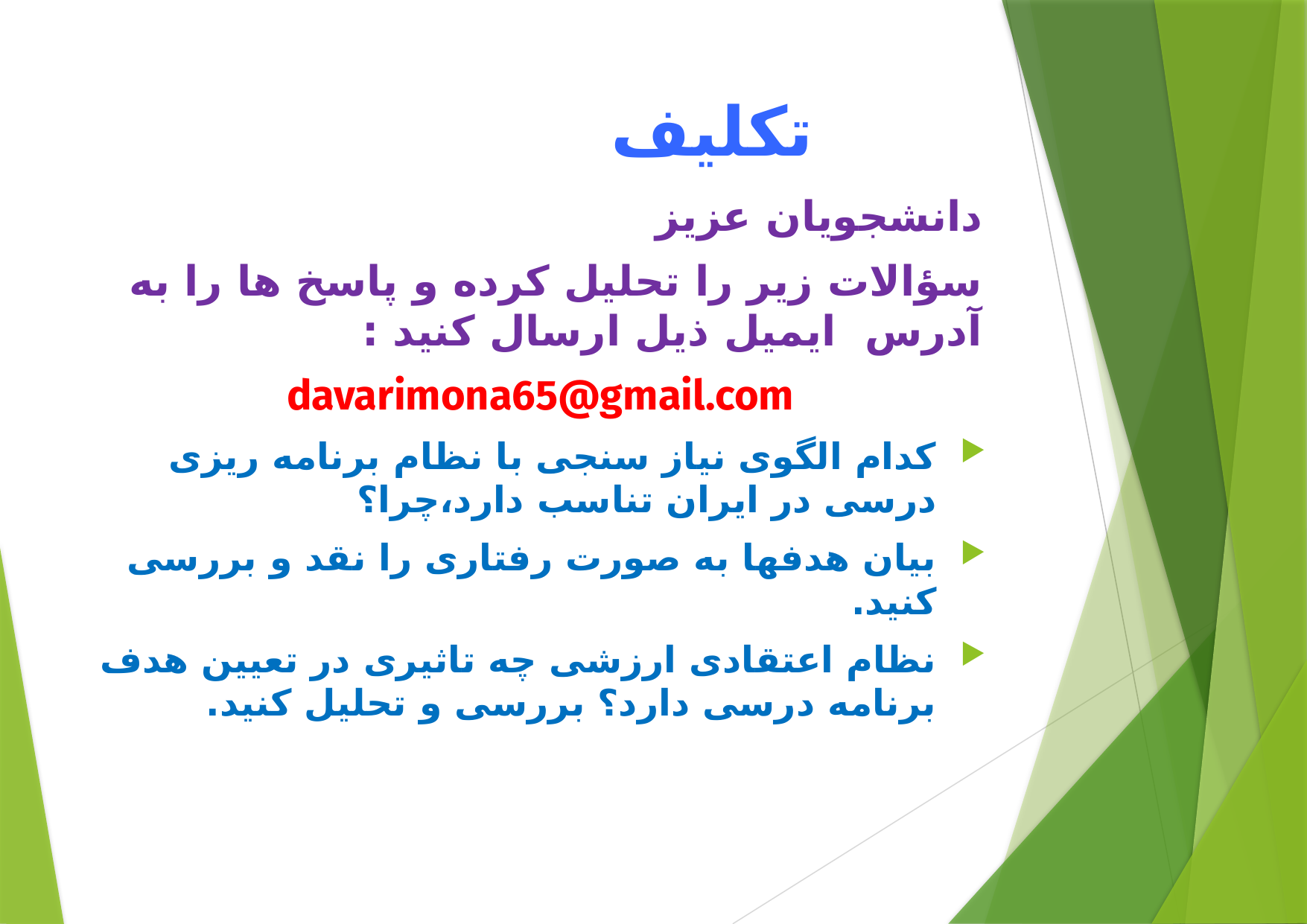

# تکلیف
دانشجویان عزیز
سؤالات زیر را تحلیل کرده و پاسخ ها را به آدرس  ایمیل ذیل ارسال کنید :
davarimona65@gmail.com
کدام الگوی نیاز سنجی با نظام برنامه ریزی درسی در ایران تناسب دارد،چرا؟
بیان هدفها به صورت رفتاری را نقد و بررسی کنید.
نظام اعتقادی ارزشی چه تاثیری در تعیین هدف برنامه درسی دارد؟ بررسی و تحلیل کنید.